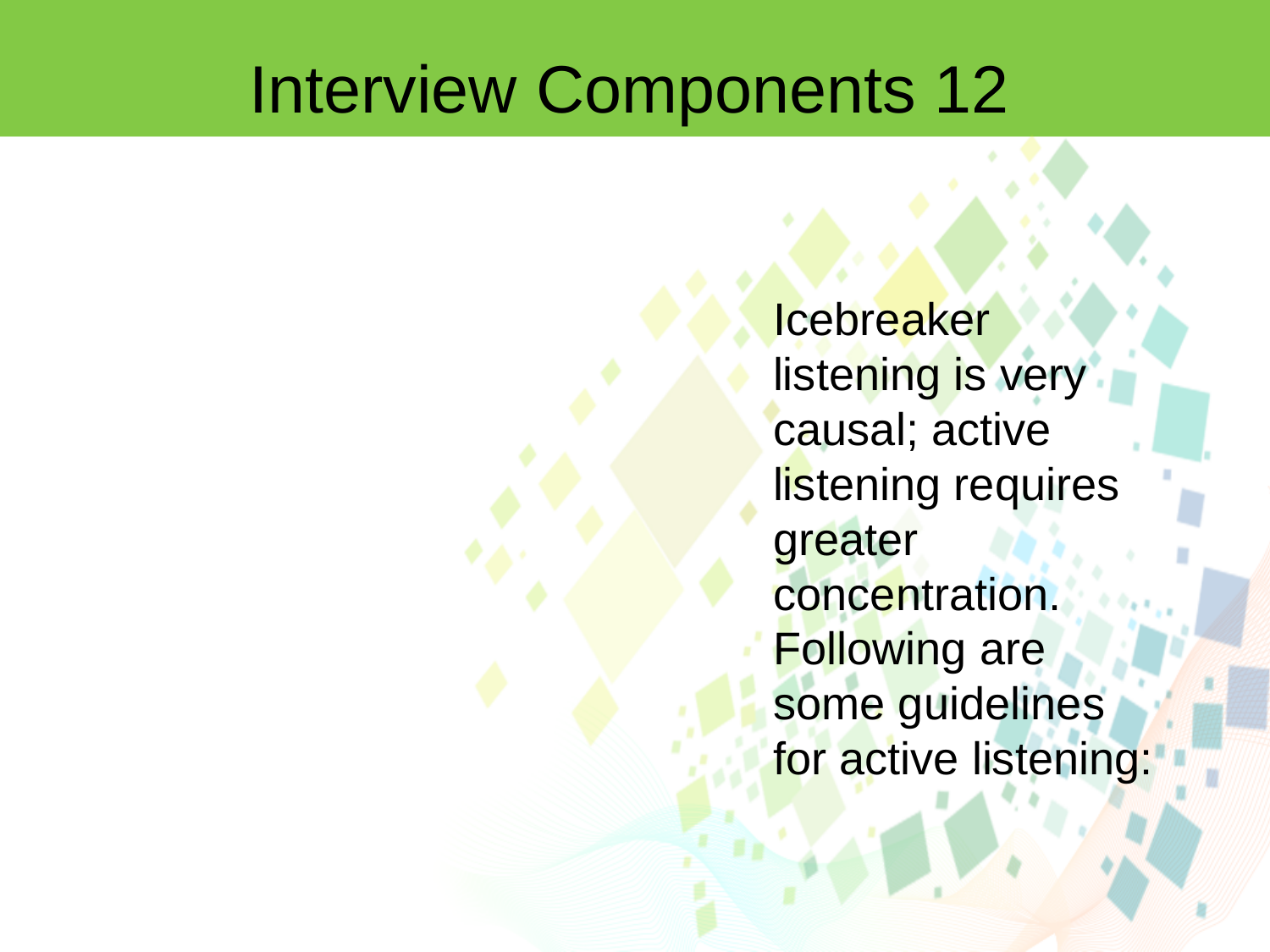

Interview Components 12
Icebreaker listening is very causal; active listening requires greater
concentration. Following are some guidelines for active listening: